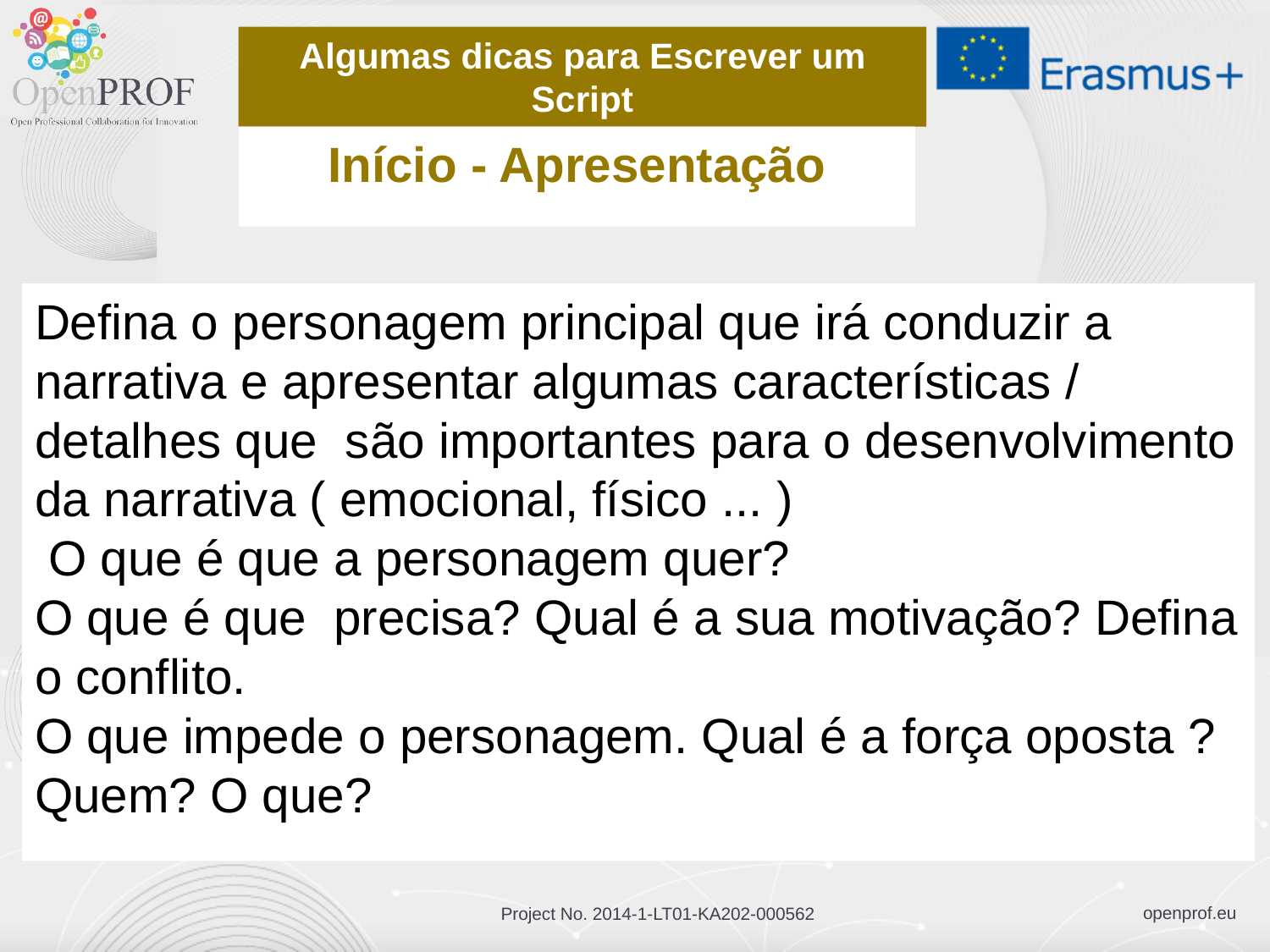

Algumas dicas para Escrever um Script

Início - Apresentação

Defina o personagem principal que irá conduzir a narrativa e apresentar algumas características / detalhes que  são importantes para o desenvolvimento da narrativa ( emocional, físico ... )
 O que é que a personagem quer?
O que é que  precisa? Qual é a sua motivação? Defina o conflito.
O que impede o personagem. Qual é a força oposta ? Quem? O que?